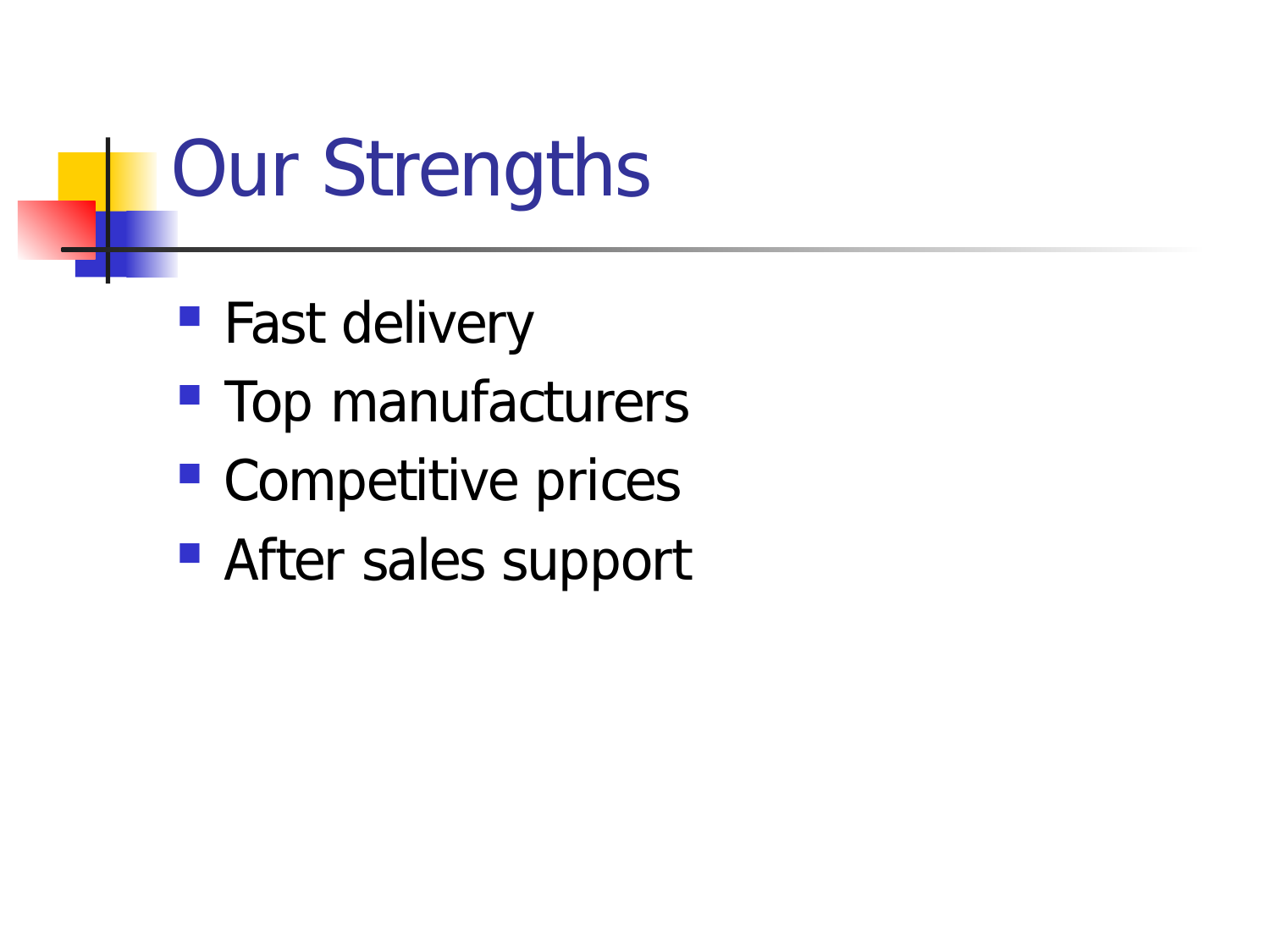

# Our Strengths
Fast delivery
Top manufacturers
Competitive prices
After sales support